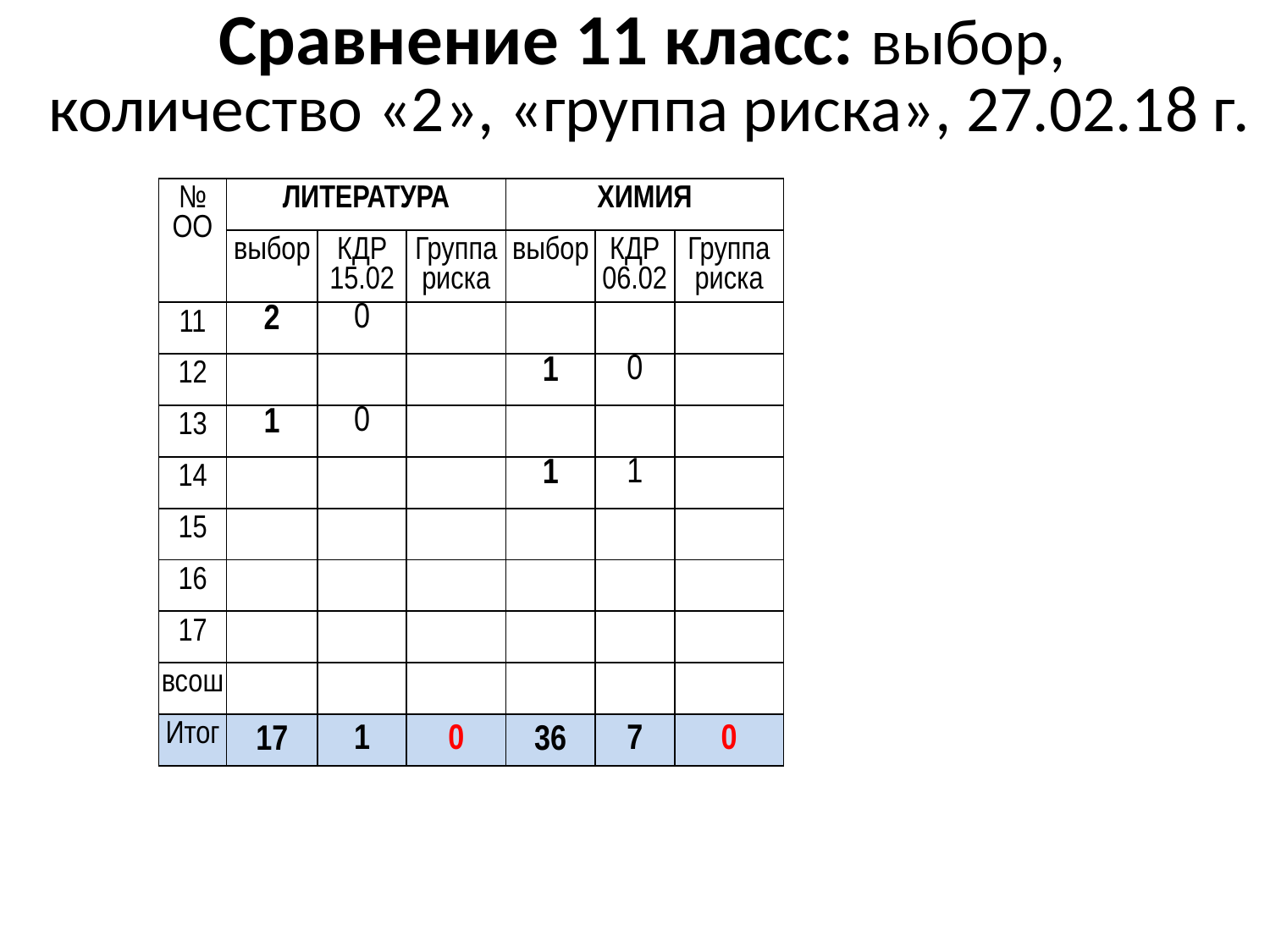

# Сравнение 11 класс: выбор, количество «2», «группа риска», 27.02.18 г.
| № ОО | ЛИТЕРАТУРА |  |  | ХИМИЯ |  |  |
| --- | --- | --- | --- | --- | --- | --- |
|  | выбор | КДР 15.02 | Группа риска | выбор | КДР 06.02 | Группа риска |
| 11 | 2 | 0 |  |  |  |  |
| 12 |  |  |  | 1 | 0 |  |
| 13 | 1 | 0 |  |  |  |  |
| 14 |  |  |  | 1 | 1 |  |
| 15 |  |  |  |  |  |  |
| 16 |  |  |  |  |  |  |
| 17 |  |  |  |  |  |  |
| всош |  |  |  |  |  |  |
| Итог | 17 | 1 | 0 | 36 | 7 | 0 |